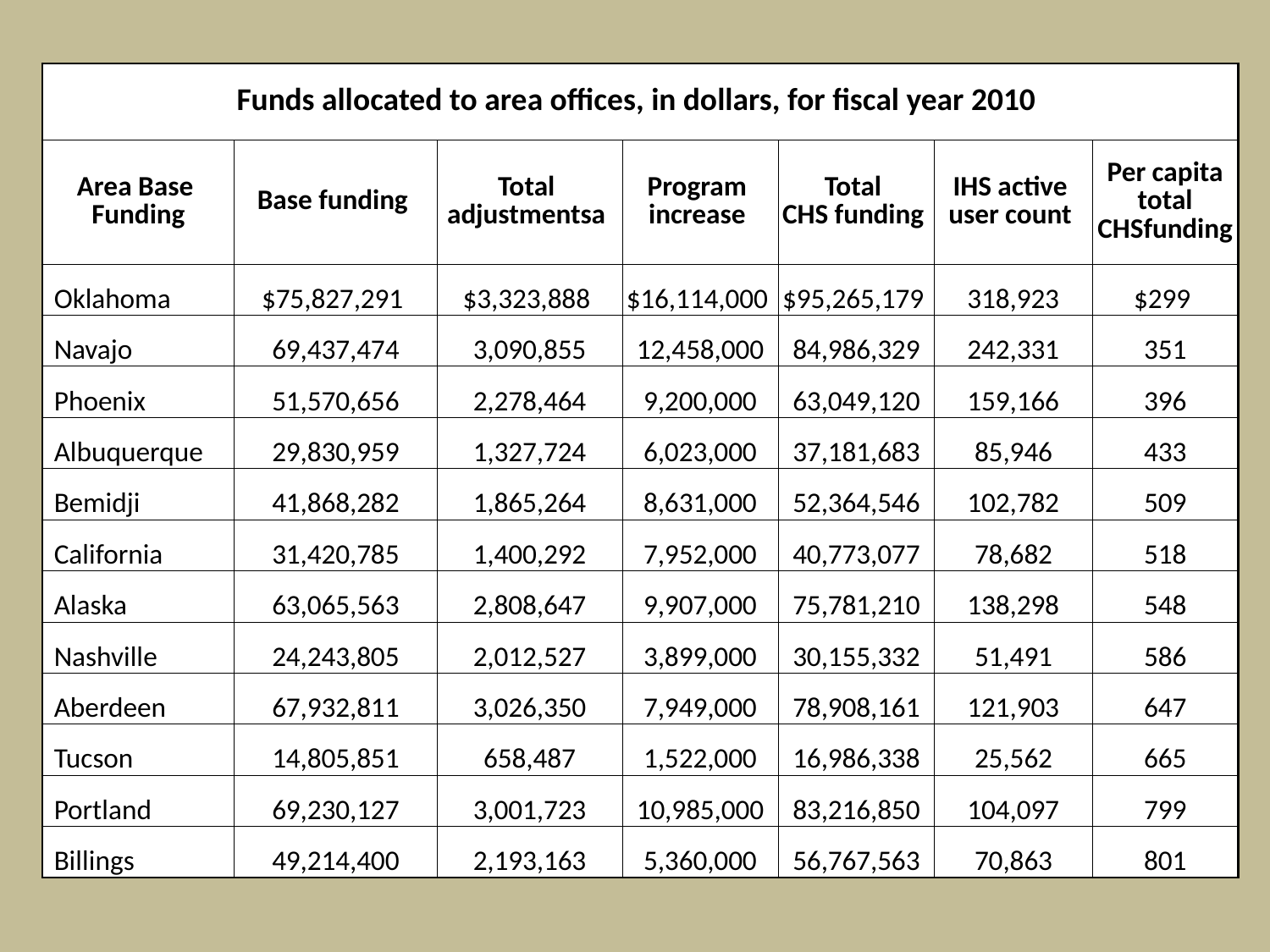

#
| Funds allocated to area offices, in dollars, for fiscal year 2010 |  |  |  |  |  |  |
| --- | --- | --- | --- | --- | --- | --- |
| Area Base Funding | Base funding | Total adjustmentsa | Program increase | Total CHS funding | IHS active user count | Per capita total CHSfunding |
| Oklahoma | $75,827,291 | $3,323,888 | $16,114,000 | $95,265,179 | 318,923 | $299 |
| Navajo | 69,437,474 | 3,090,855 | 12,458,000 | 84,986,329 | 242,331 | 351 |
| Phoenix | 51,570,656 | 2,278,464 | 9,200,000 | 63,049,120 | 159,166 | 396 |
| Albuquerque | 29,830,959 | 1,327,724 | 6,023,000 | 37,181,683 | 85,946 | 433 |
| Bemidji | 41,868,282 | 1,865,264 | 8,631,000 | 52,364,546 | 102,782 | 509 |
| California | 31,420,785 | 1,400,292 | 7,952,000 | 40,773,077 | 78,682 | 518 |
| Alaska | 63,065,563 | 2,808,647 | 9,907,000 | 75,781,210 | 138,298 | 548 |
| Nashville | 24,243,805 | 2,012,527 | 3,899,000 | 30,155,332 | 51,491 | 586 |
| Aberdeen | 67,932,811 | 3,026,350 | 7,949,000 | 78,908,161 | 121,903 | 647 |
| Tucson | 14,805,851 | 658,487 | 1,522,000 | 16,986,338 | 25,562 | 665 |
| Portland | 69,230,127 | 3,001,723 | 10,985,000 | 83,216,850 | 104,097 | 799 |
| Billings | 49,214,400 | 2,193,163 | 5,360,000 | 56,767,563 | 70,863 | 801 |